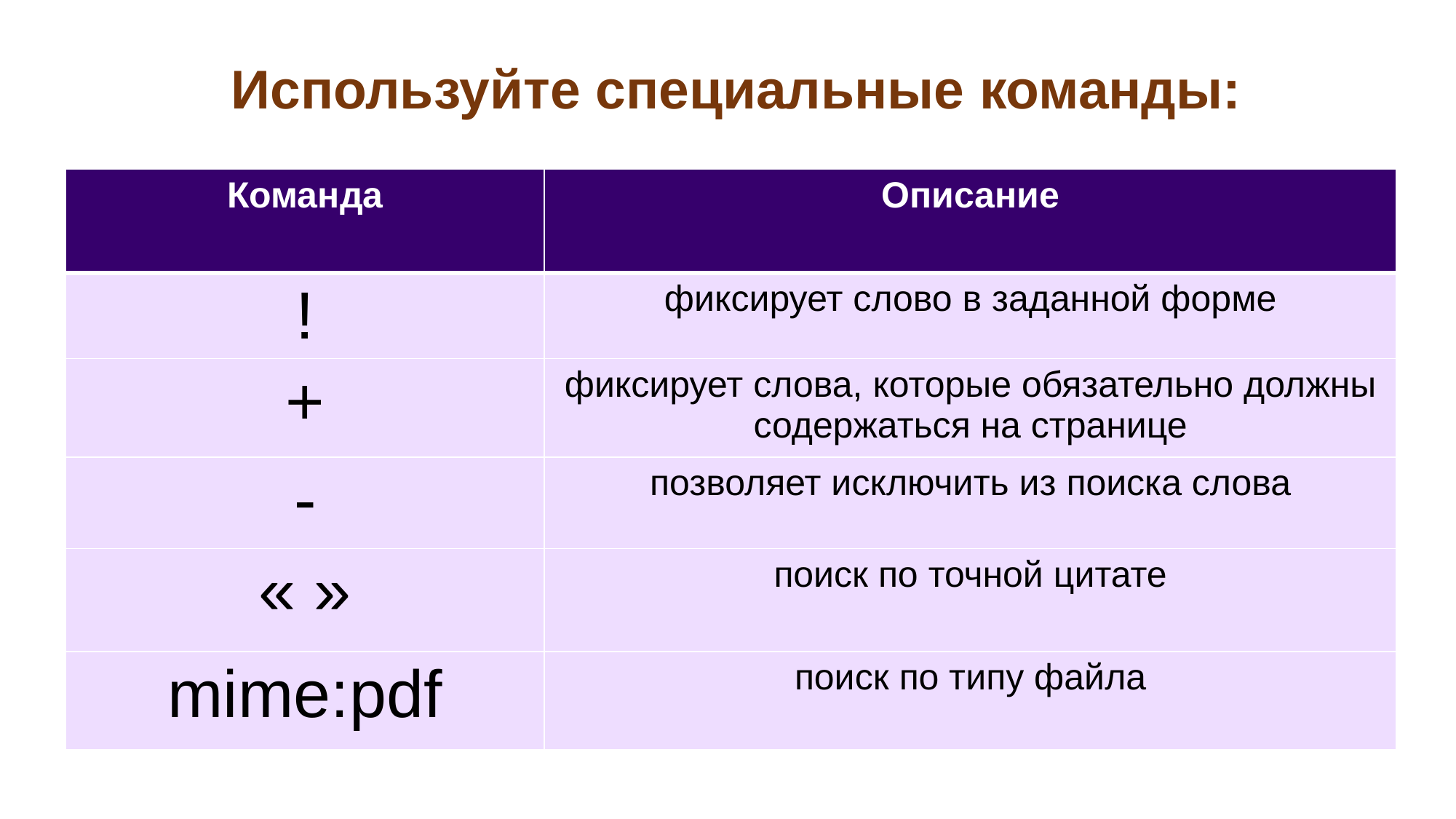

# Используйте специальные команды:
| Команда | Описание |
| --- | --- |
| ! | фиксирует слово в заданной форме |
| + | фиксирует слова, которые обязательно должны содержаться на странице |
| - | позволяет исключить из поиска слова |
| « » | поиск по точной цитате |
| mime:pdf | поиск по типу файла |